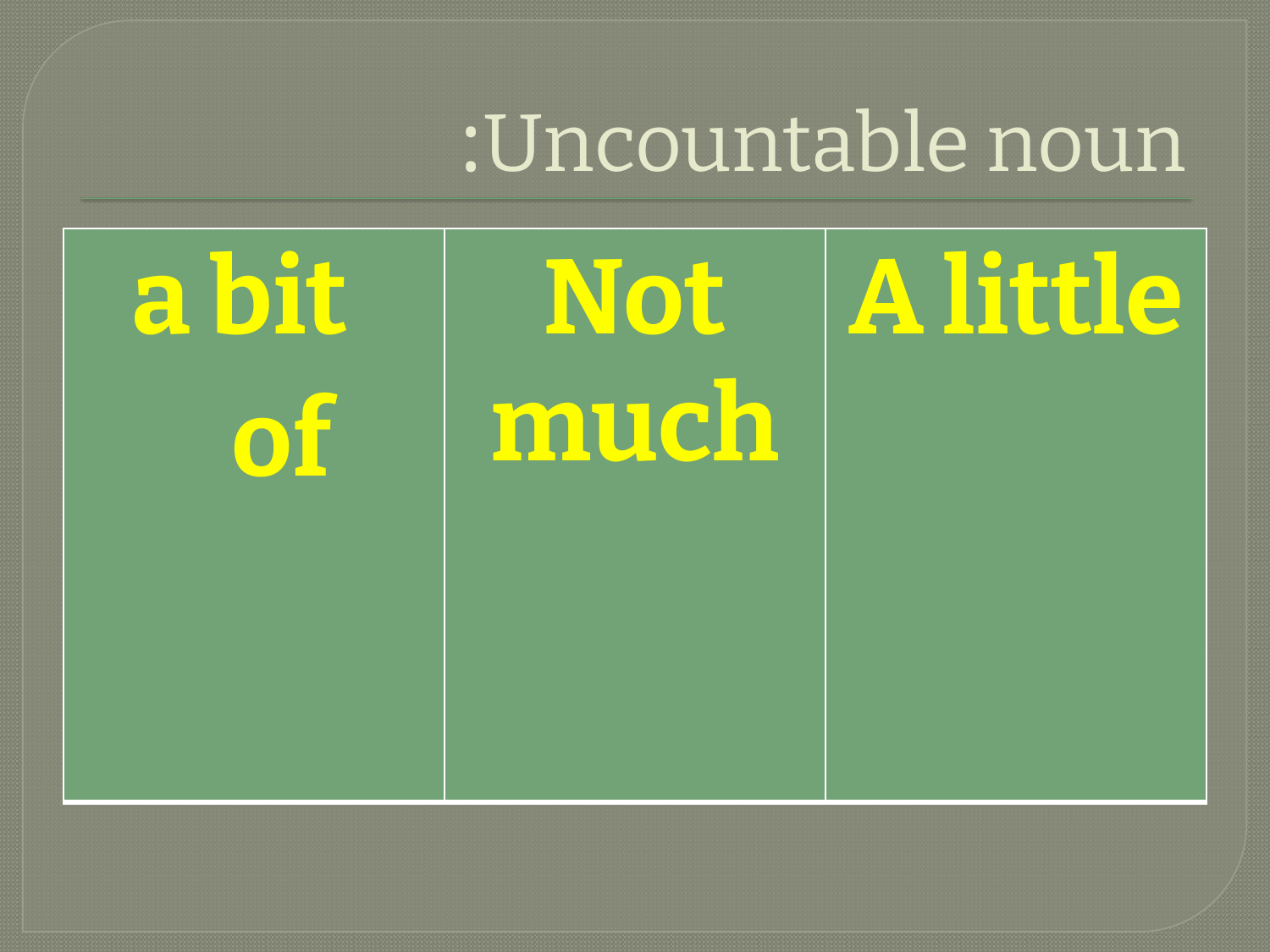

# Uncountable noun:
| a bit of | Not much | A little |
| --- | --- | --- |